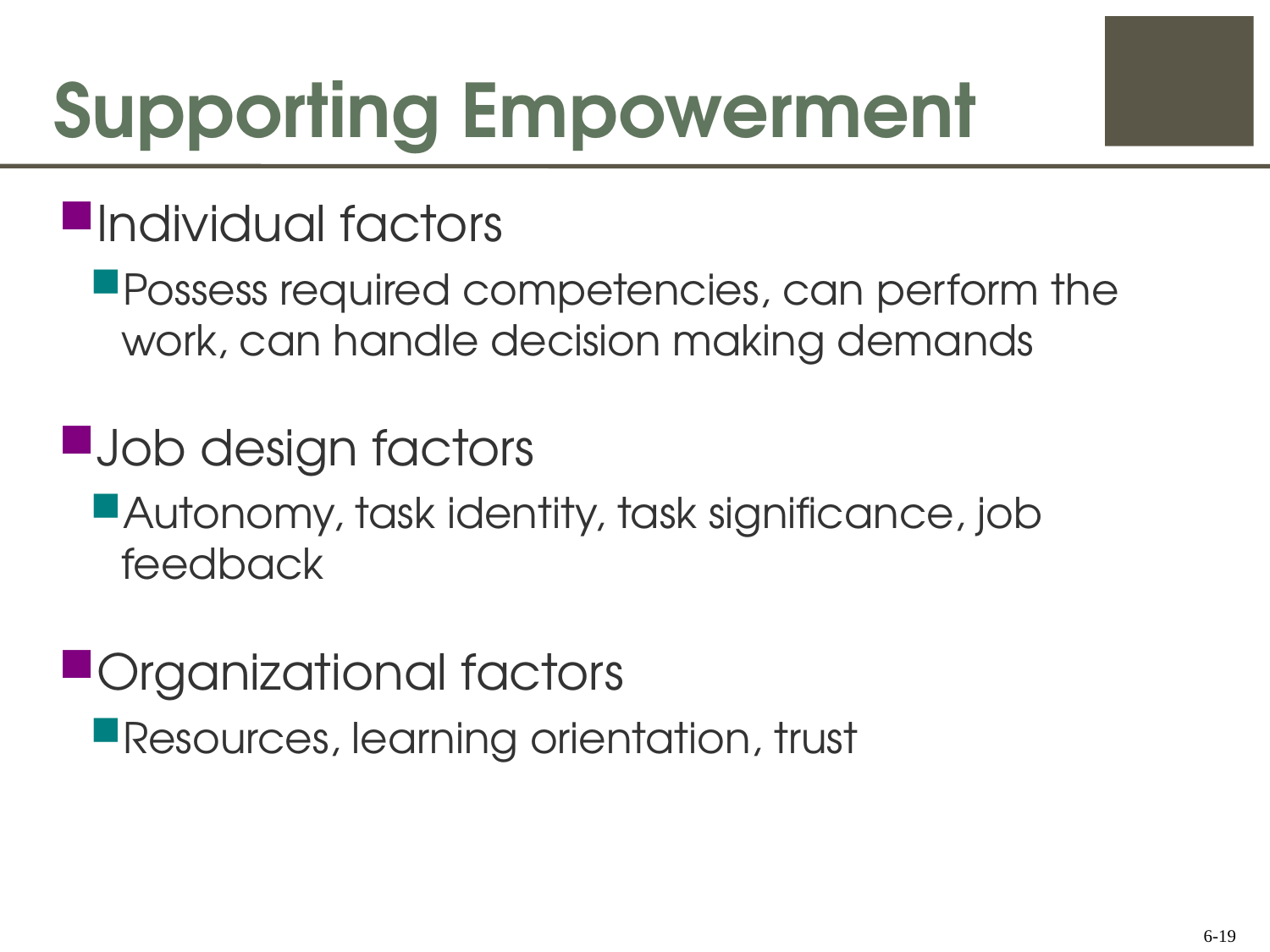

# Supporting Empowerment
Individual factors
Possess required competencies, can perform the work, can handle decision making demands
Job design factors
Autonomy, task identity, task significance, job feedback
Organizational factors
Resources, learning orientation, trust